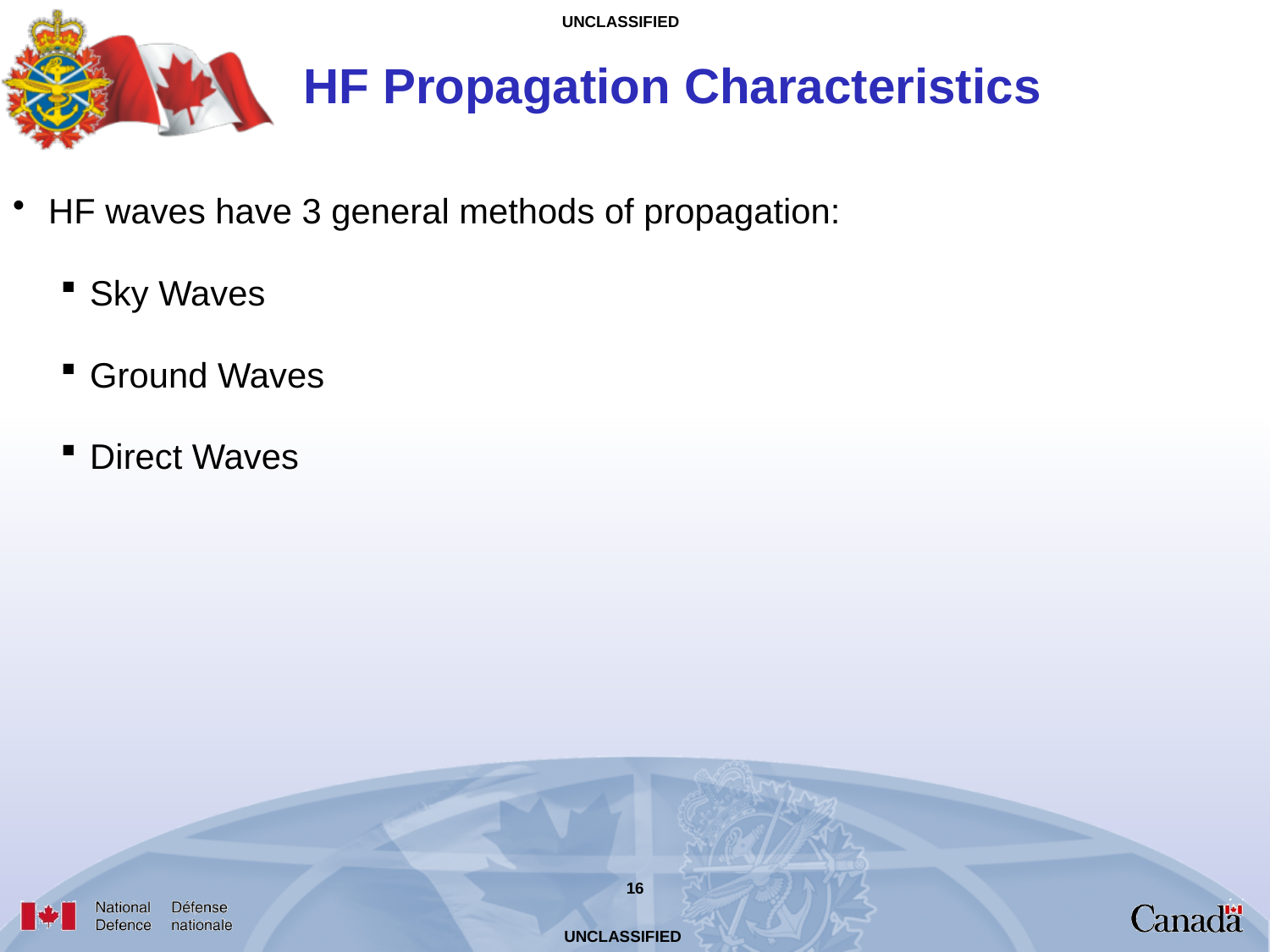

HF Propagation Characteristics
HF waves have 3 general methods of propagation:

Sky Waves

Ground Waves

Direct Waves